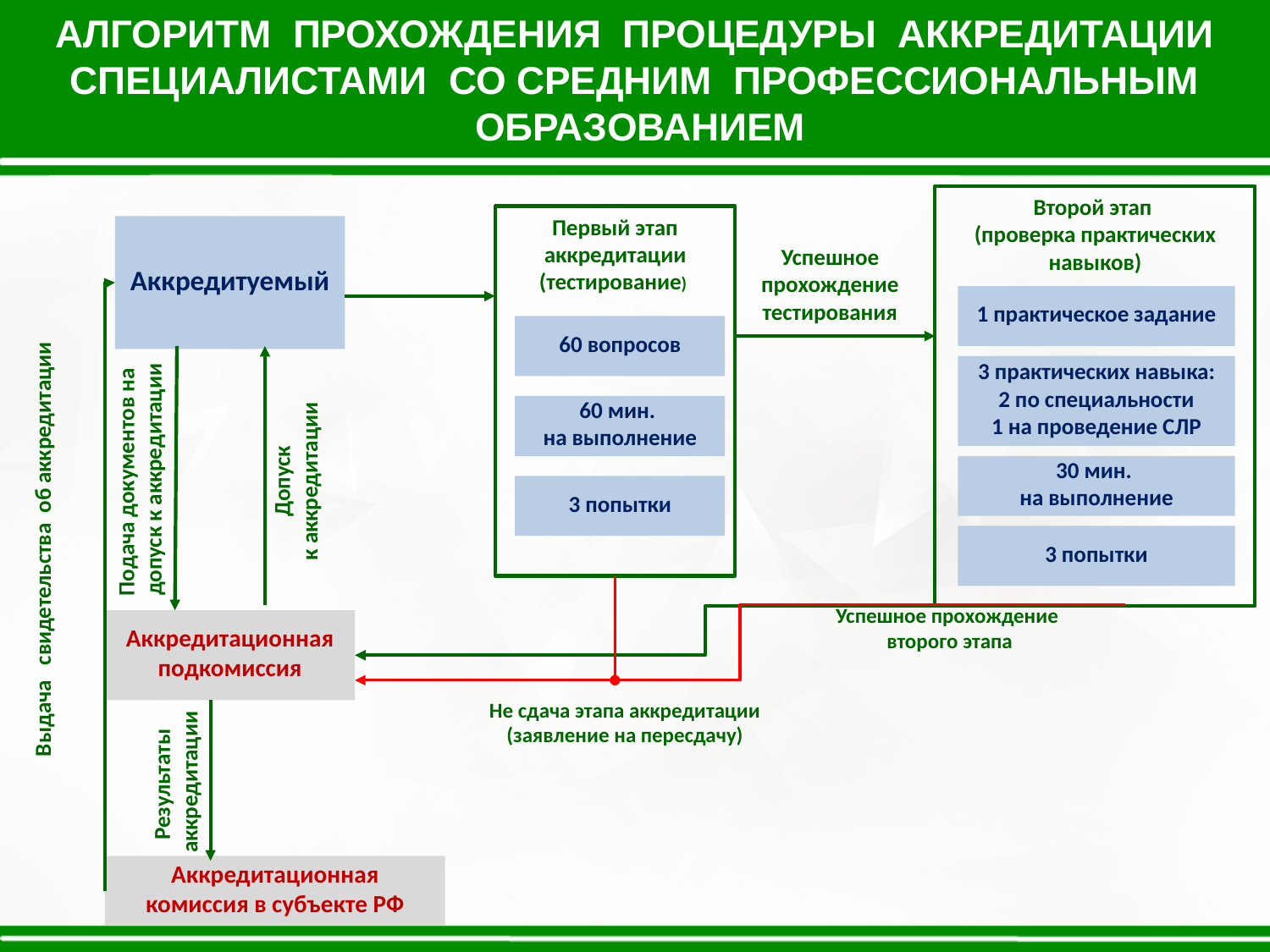

АЛГОРИТМ  ПРОХОЖДЕНИЯ  ПРОЦЕДУРЫ  АККРЕДИТАЦИИ  СПЕЦИАЛИСТАМИ  СО СРЕДНИМ  ПРОФЕССИОНАЛЬНЫМ  ОБРАЗОВАНИЕМ
Второй этап
(проверка практических навыков)
Первый этап аккредитации (тестирование)
Аккредитуемый
Успешное прохождение тестирования
1 практическое задание
60 вопросов
3 практических навыка:
2 по специальности
1 на проведение СЛР
60 мин.
на выполнение
Подача документов на
допуск к аккредитации
Допуск
к аккредитации
30 мин.
на выполнение
3 попытки
3 попытки
Выдача   свидетельства  об аккредитации
Успешное прохождение
второго этапа
Аккредитационная подкомиссия
Не сдача этапа аккредитации (заявление на пересдачу)
Результаты
 аккредитации
Аккредитационная комиссия в субъекте РФ